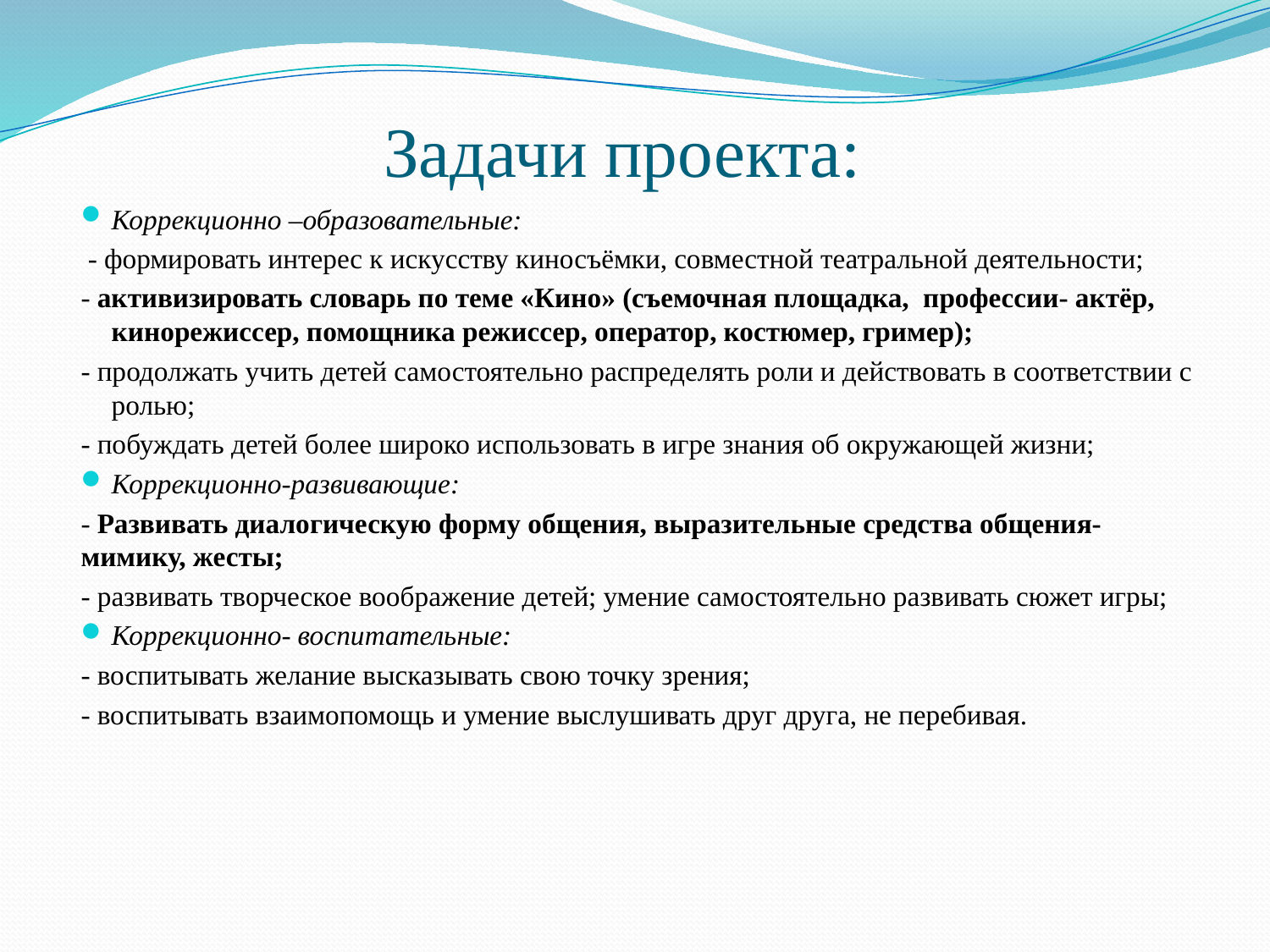

# Задачи проекта:
Коррекционно –образовательные:
 - формировать интерес к искусству киносъёмки, совместной театральной деятельности;
- активизировать словарь по теме «Кино» (съемочная площадка,  профессии- актёр, кинорежиссер, помощника режиссер, оператор, костюмер, гример);
- продолжать учить детей самостоятельно распределять роли и действовать в соответствии с ролью;
- побуждать детей более широко использовать в игре знания об окружающей жизни;
Коррекционно-развивающие:
- Развивать диалогическую форму общения, выразительные средства общения- мимику, жесты;
- развивать творческое воображение детей; умение самостоятельно развивать сюжет игры;
Коррекционно- воспитательные:
- воспитывать желание высказывать свою точку зрения;
- воспитывать взаимопомощь и умение выслушивать друг друга, не перебивая.